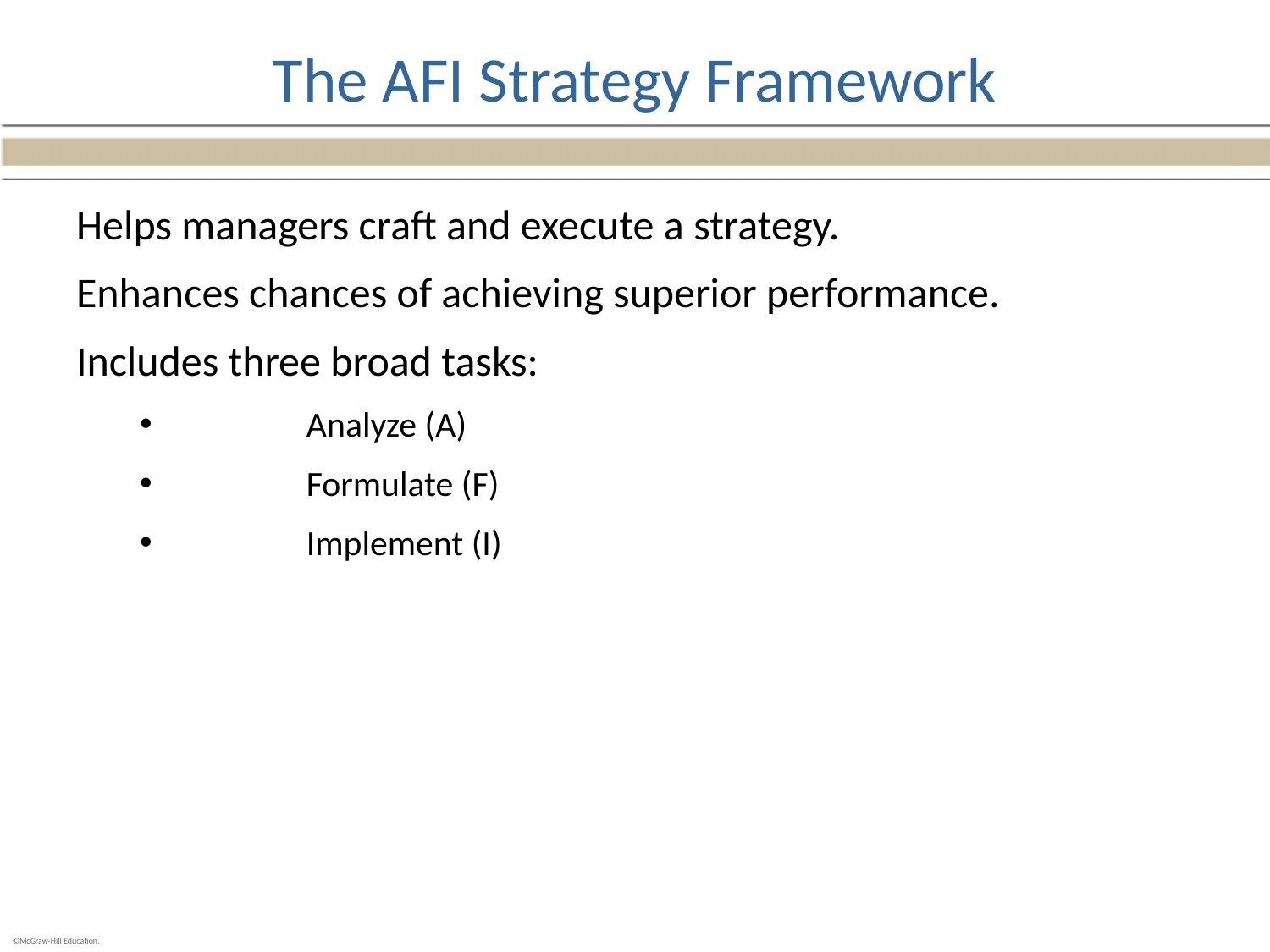

# The AFI Strategy Framework
Helps managers craft and execute a strategy.
Enhances chances of achieving superior performance.
Includes three broad tasks:
	Analyze (A)
	Formulate (F)
	Implement (I)